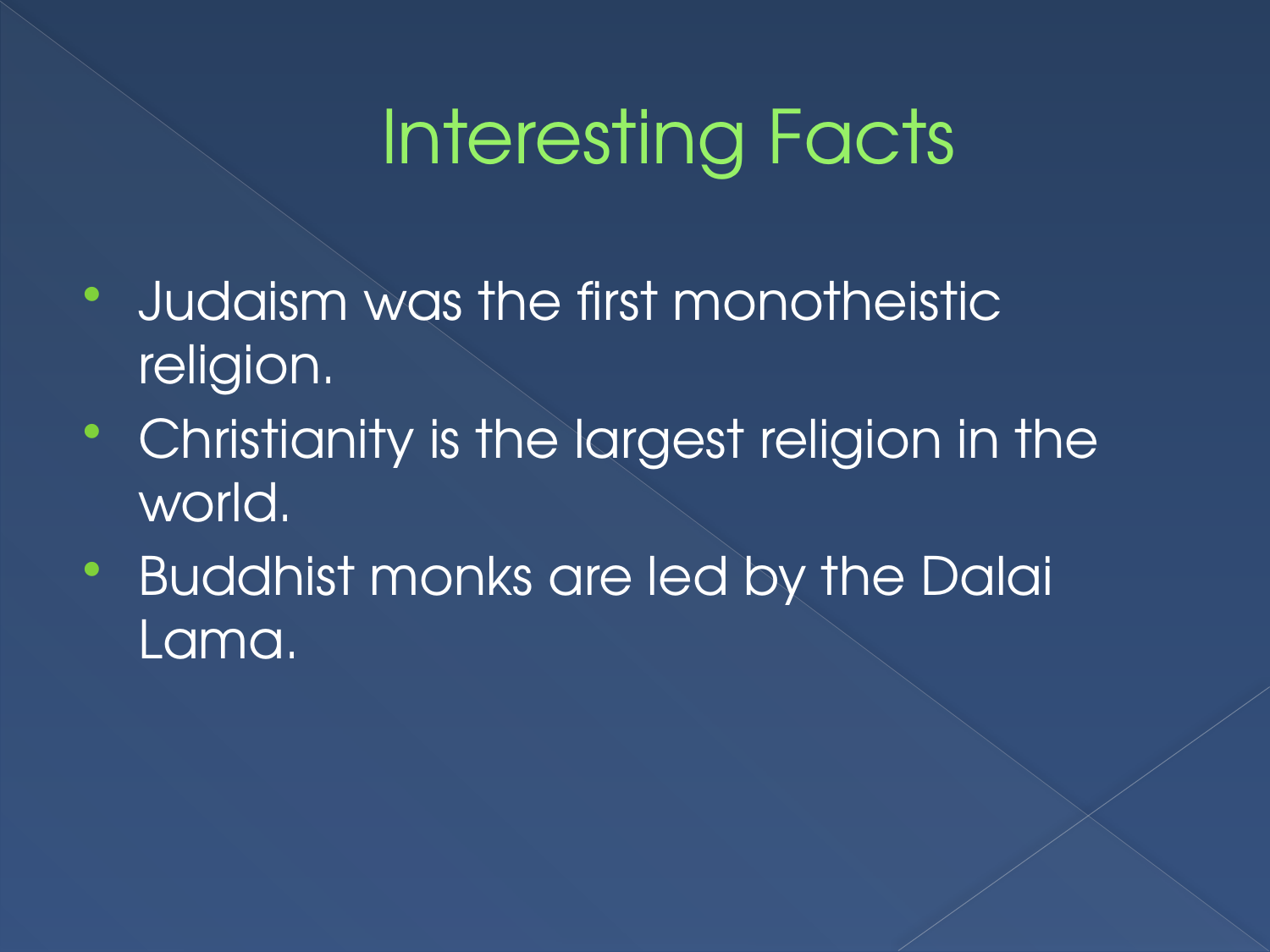

# Interesting Facts
Judaism was the first monotheistic religion.
Christianity is the largest religion in the world.
Buddhist monks are led by the Dalai Lama.